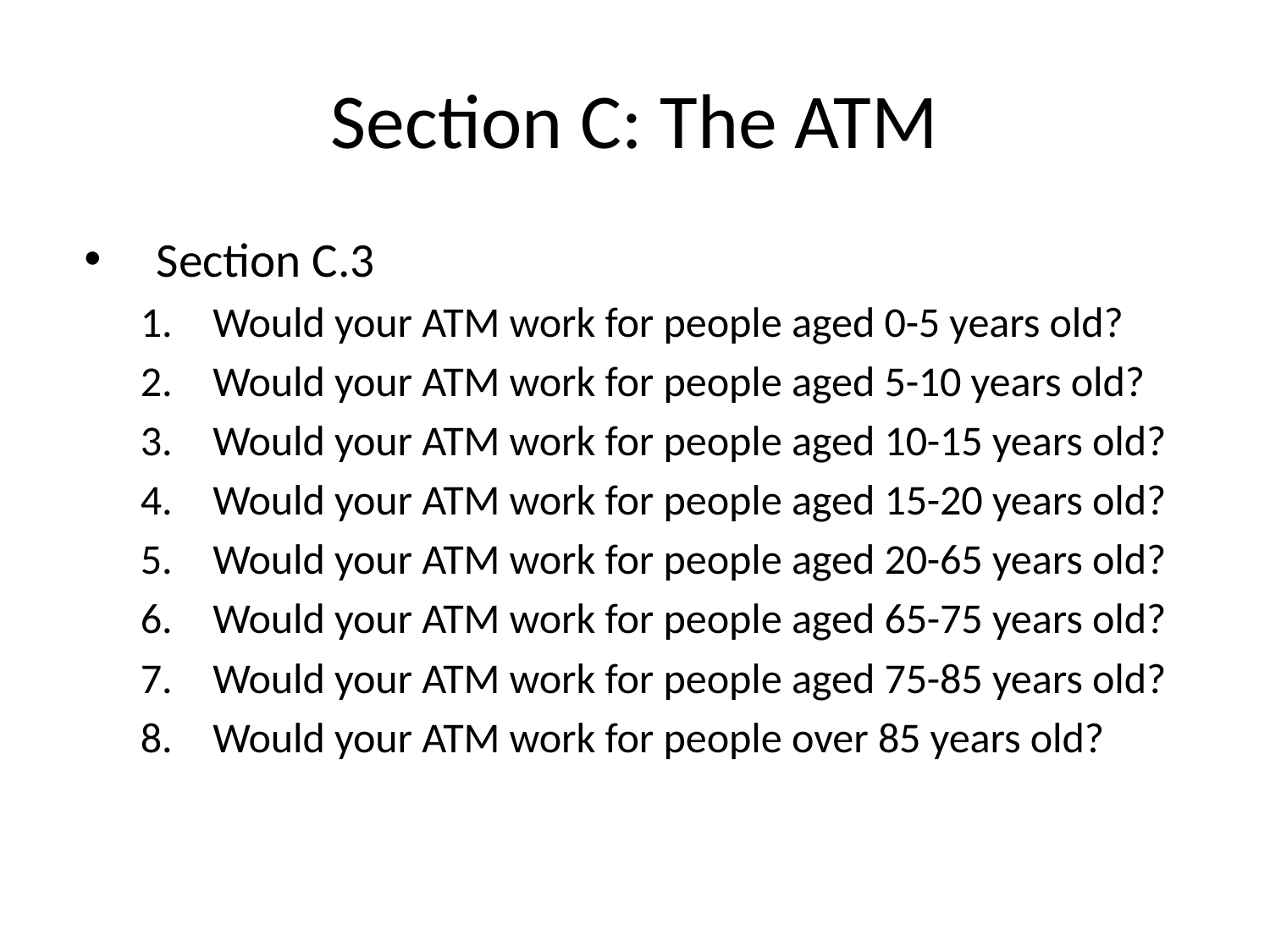

# Section C: The ATM
Section C.3
Would your ATM work for people aged 0-5 years old?
Would your ATM work for people aged 5-10 years old?
Would your ATM work for people aged 10-15 years old?
Would your ATM work for people aged 15-20 years old?
Would your ATM work for people aged 20-65 years old?
Would your ATM work for people aged 65-75 years old?
Would your ATM work for people aged 75-85 years old?
Would your ATM work for people over 85 years old?